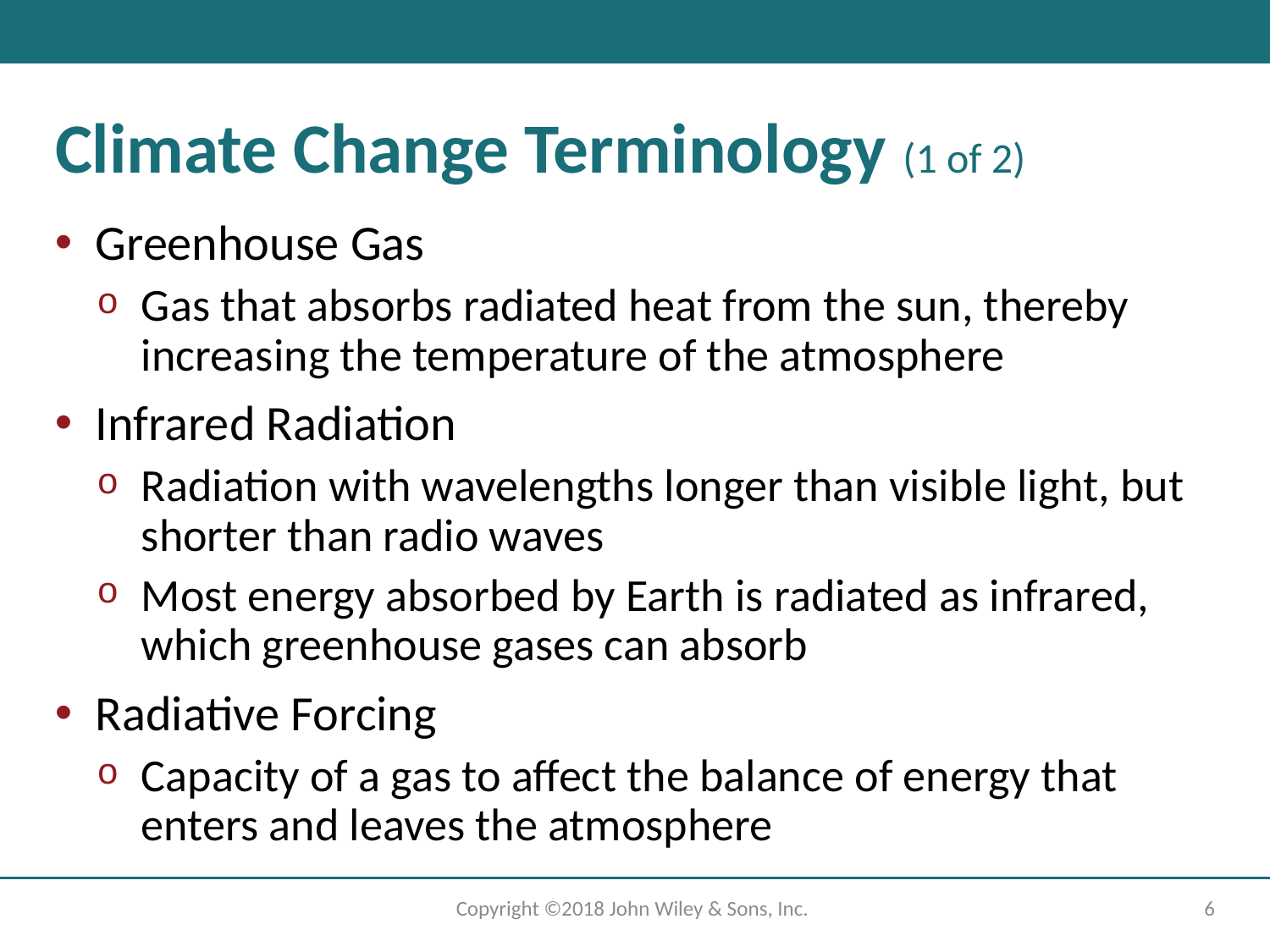

# Climate Change Terminology (1 of 2)
Greenhouse Gas
Gas that absorbs radiated heat from the sun, thereby increasing the temperature of the atmosphere
Infrared Radiation
Radiation with wavelengths longer than visible light, but shorter than radio waves
Most energy absorbed by Earth is radiated as infrared, which greenhouse gases can absorb
Radiative Forcing
Capacity of a gas to affect the balance of energy that enters and leaves the atmosphere
Copyright ©2018 John Wiley & Sons, Inc.
6